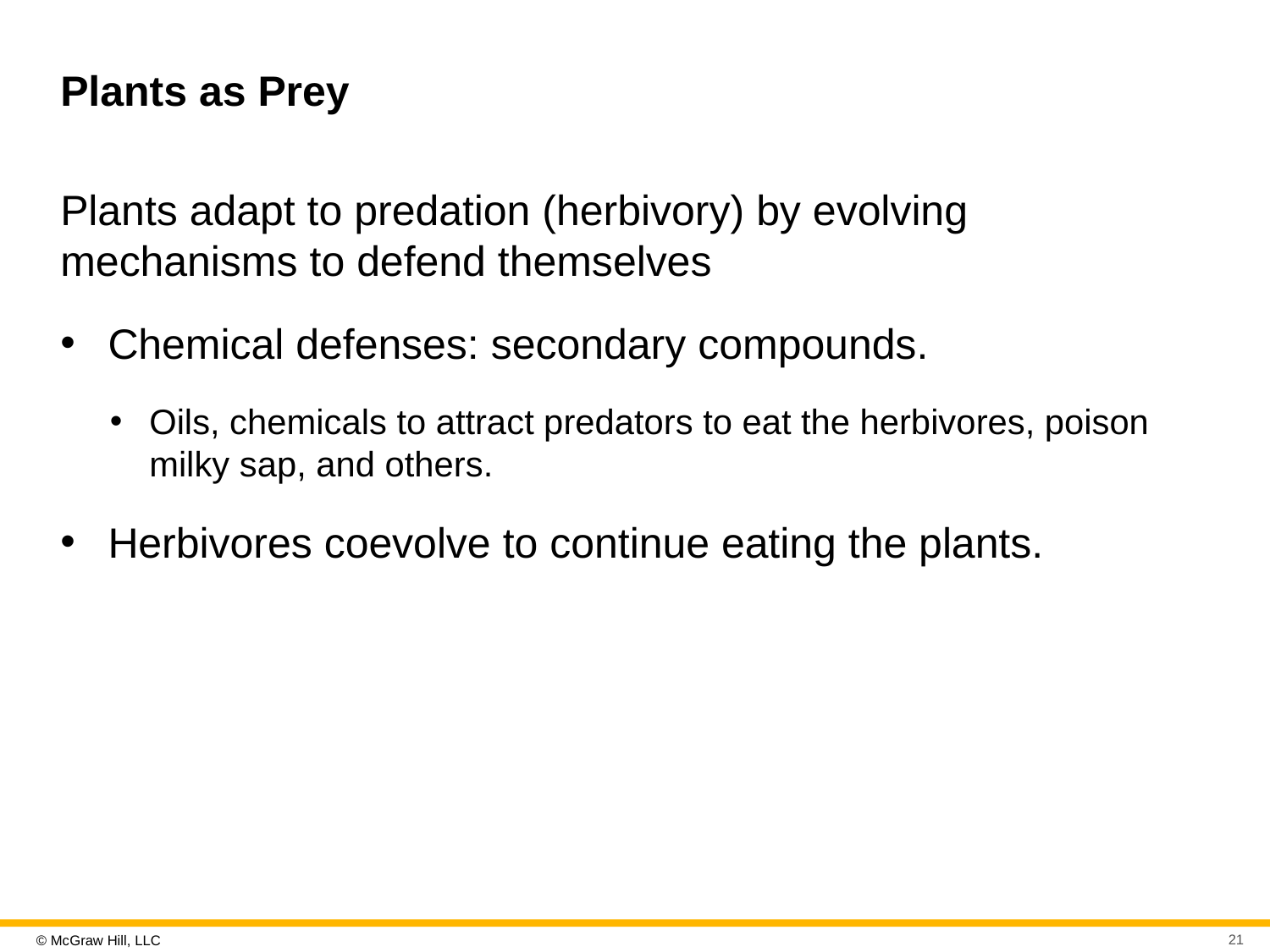

# Plants as Prey
Plants adapt to predation (herbivory) by evolving mechanisms to defend themselves
Chemical defenses: secondary compounds.
Oils, chemicals to attract predators to eat the herbivores, poison milky sap, and others.
Herbivores coevolve to continue eating the plants.
21